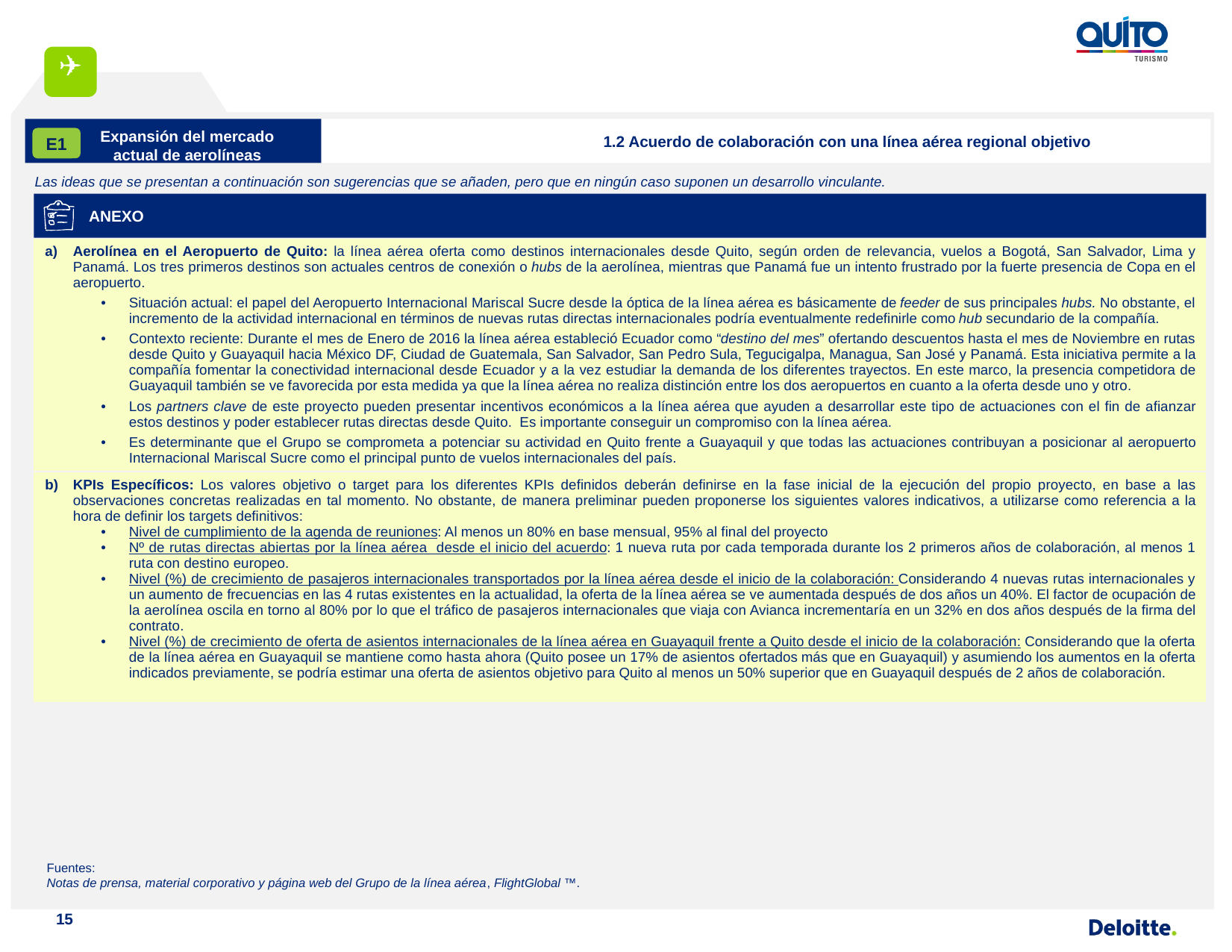

1.2 Acuerdo de colaboración con una línea aérea regional objetivo
Expansión del mercado actual de aerolíneas
E1
Las ideas que se presentan a continuación son sugerencias que se añaden, pero que en ningún caso suponen un desarrollo vinculante.

ANEXO
| Aerolínea en el Aeropuerto de Quito: la línea aérea oferta como destinos internacionales desde Quito, según orden de relevancia, vuelos a Bogotá, San Salvador, Lima y Panamá. Los tres primeros destinos son actuales centros de conexión o hubs de la aerolínea, mientras que Panamá fue un intento frustrado por la fuerte presencia de Copa en el aeropuerto. Situación actual: el papel del Aeropuerto Internacional Mariscal Sucre desde la óptica de la línea aérea es básicamente de feeder de sus principales hubs. No obstante, el incremento de la actividad internacional en términos de nuevas rutas directas internacionales podría eventualmente redefinirle como hub secundario de la compañía. Contexto reciente: Durante el mes de Enero de 2016 la línea aérea estableció Ecuador como “destino del mes” ofertando descuentos hasta el mes de Noviembre en rutas desde Quito y Guayaquil hacia México DF, Ciudad de Guatemala, San Salvador, San Pedro Sula, Tegucigalpa, Managua, San José y Panamá. Esta iniciativa permite a la compañía fomentar la conectividad internacional desde Ecuador y a la vez estudiar la demanda de los diferentes trayectos. En este marco, la presencia competidora de Guayaquil también se ve favorecida por esta medida ya que la línea aérea no realiza distinción entre los dos aeropuertos en cuanto a la oferta desde uno y otro. Los partners clave de este proyecto pueden presentar incentivos económicos a la línea aérea que ayuden a desarrollar este tipo de actuaciones con el fin de afianzar estos destinos y poder establecer rutas directas desde Quito. Es importante conseguir un compromiso con la línea aérea. Es determinante que el Grupo se comprometa a potenciar su actividad en Quito frente a Guayaquil y que todas las actuaciones contribuyan a posicionar al aeropuerto Internacional Mariscal Sucre como el principal punto de vuelos internacionales del país. |
| --- |
| KPIs Específicos: Los valores objetivo o target para los diferentes KPIs definidos deberán definirse en la fase inicial de la ejecución del propio proyecto, en base a las observaciones concretas realizadas en tal momento. No obstante, de manera preliminar pueden proponerse los siguientes valores indicativos, a utilizarse como referencia a la hora de definir los targets definitivos: Nivel de cumplimiento de la agenda de reuniones: Al menos un 80% en base mensual, 95% al final del proyecto Nº de rutas directas abiertas por la línea aérea desde el inicio del acuerdo: 1 nueva ruta por cada temporada durante los 2 primeros años de colaboración, al menos 1 ruta con destino europeo. Nivel (%) de crecimiento de pasajeros internacionales transportados por la línea aérea desde el inicio de la colaboración: Considerando 4 nuevas rutas internacionales y un aumento de frecuencias en las 4 rutas existentes en la actualidad, la oferta de la línea aérea se ve aumentada después de dos años un 40%. El factor de ocupación de la aerolínea oscila en torno al 80% por lo que el tráfico de pasajeros internacionales que viaja con Avianca incrementaría en un 32% en dos años después de la firma del contrato. Nivel (%) de crecimiento de oferta de asientos internacionales de la línea aérea en Guayaquil frente a Quito desde el inicio de la colaboración: Considerando que la oferta de la línea aérea en Guayaquil se mantiene como hasta ahora (Quito posee un 17% de asientos ofertados más que en Guayaquil) y asumiendo los aumentos en la oferta indicados previamente, se podría estimar una oferta de asientos objetivo para Quito al menos un 50% superior que en Guayaquil después de 2 años de colaboración. |
Fuentes:
Notas de prensa, material corporativo y página web del Grupo de la línea aérea, FlightGlobal ™.
15